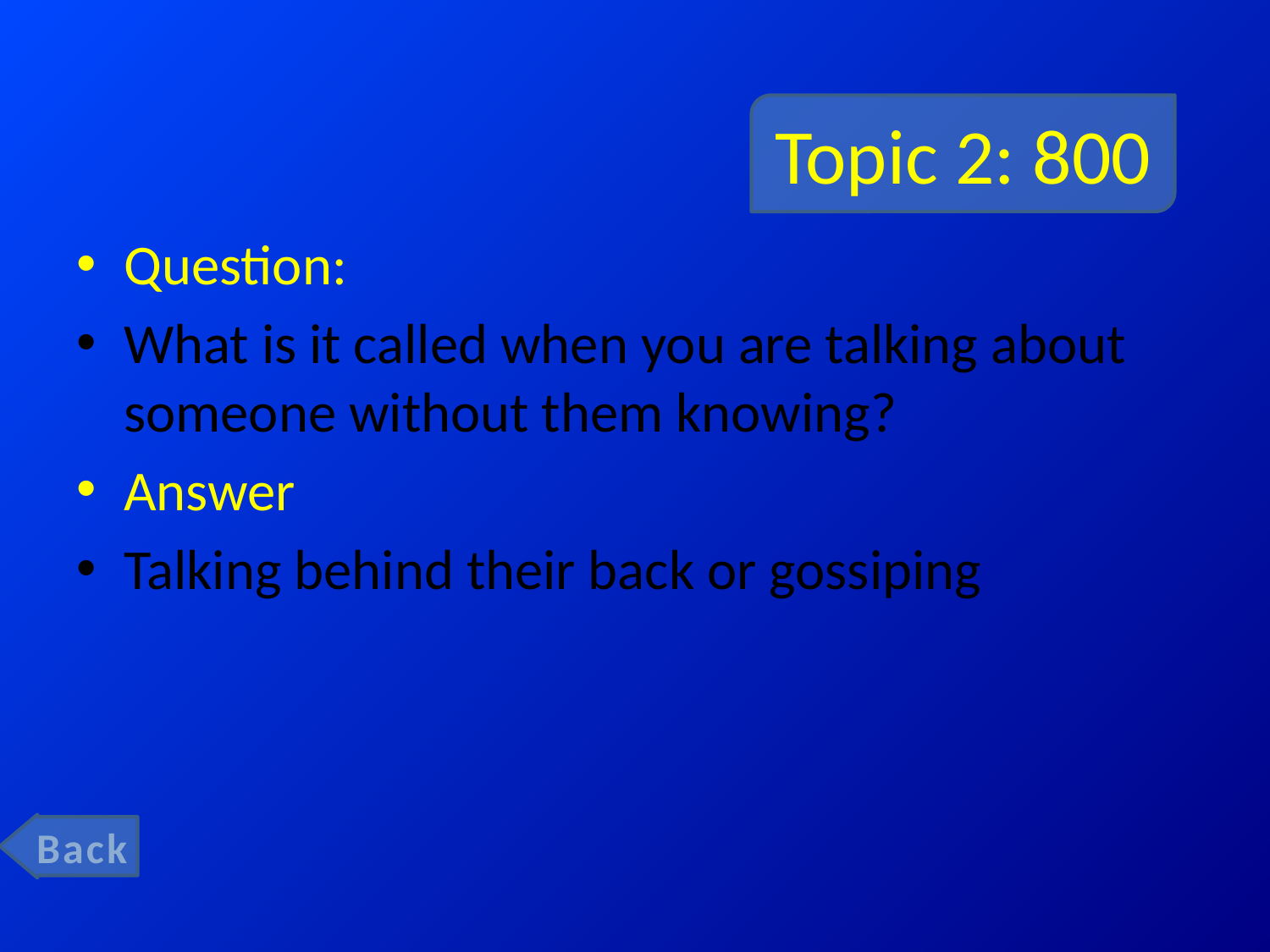

# Topic 2: 800

Question:
What is it called when you are talking about someone without them knowing?
Answer
Talking behind their back or gossiping

Back